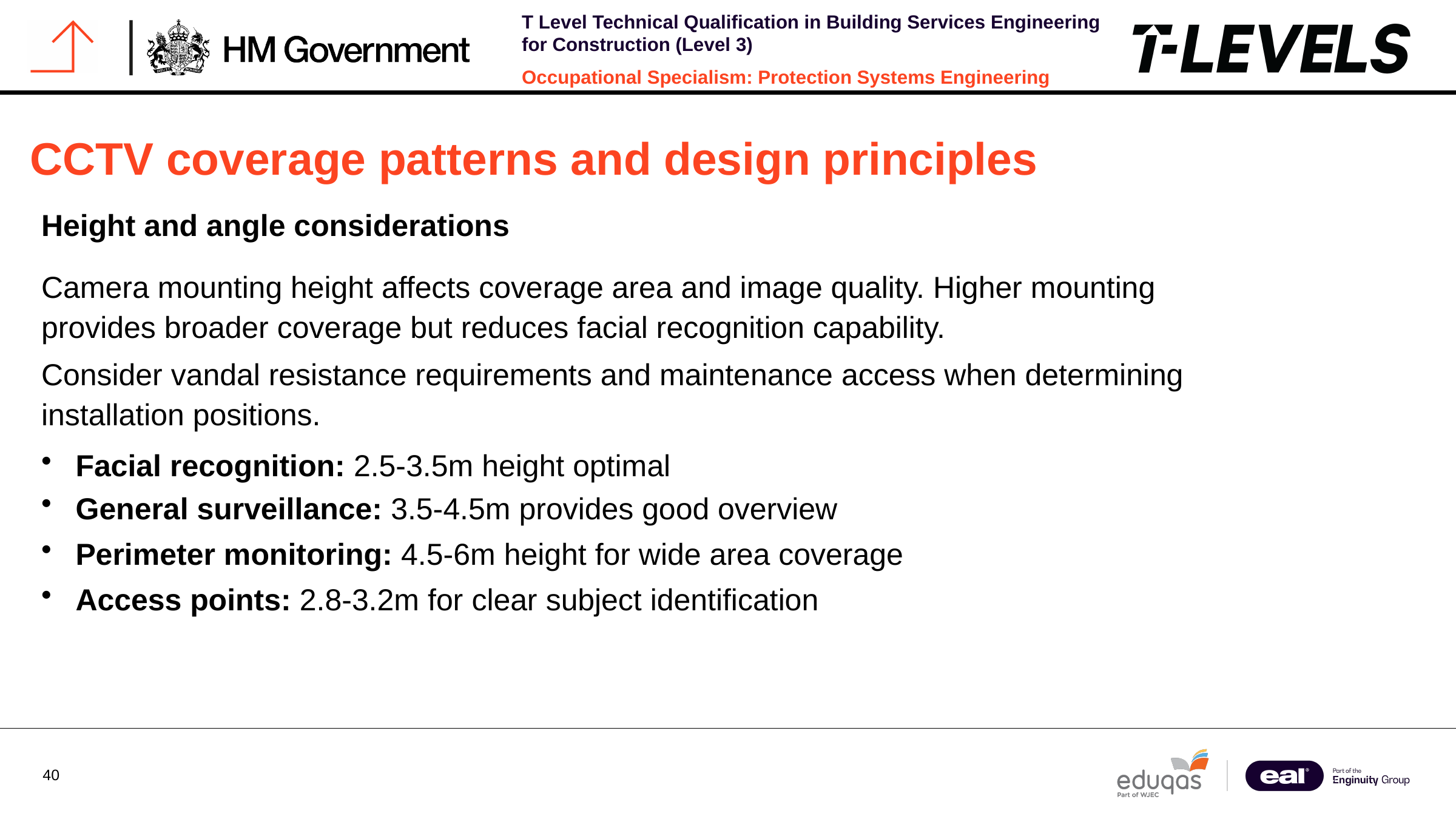

CCTV coverage patterns and design principles
Height and angle considerations
Camera mounting height affects coverage area and image quality. Higher mounting provides broader coverage but reduces facial recognition capability.
Consider vandal resistance requirements and maintenance access when determining installation positions.
Facial recognition: 2.5-3.5m height optimal
General surveillance: 3.5-4.5m provides good overview
Perimeter monitoring: 4.5-6m height for wide area coverage
Access points: 2.8-3.2m for clear subject identification